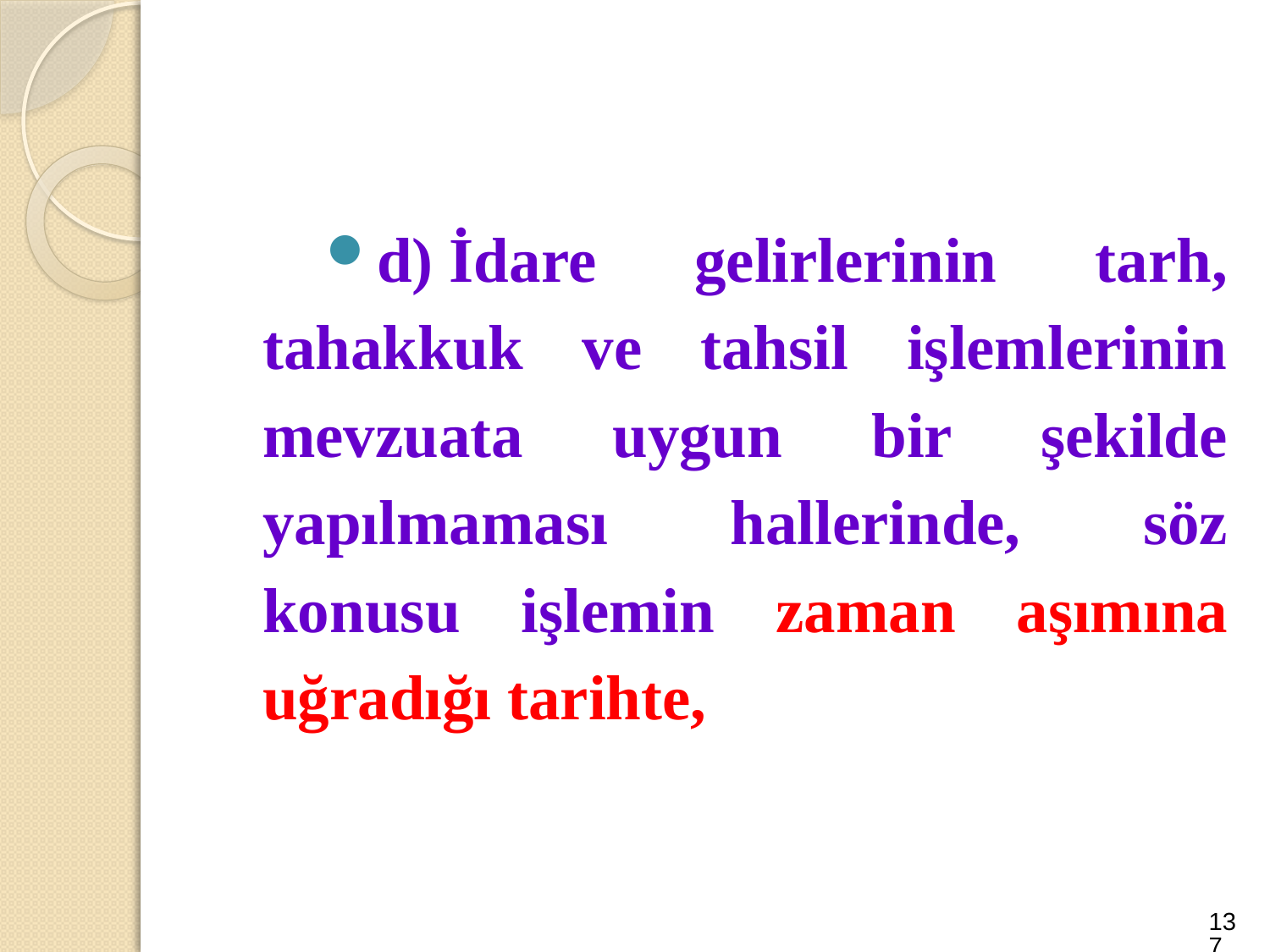

#
d) İdare gelirlerinin tarh, tahakkuk ve tahsil işlemlerinin mevzuata uygun bir şekilde yapılmaması hallerinde, söz konusu işlemin zaman aşımına uğradığı tarihte,
137